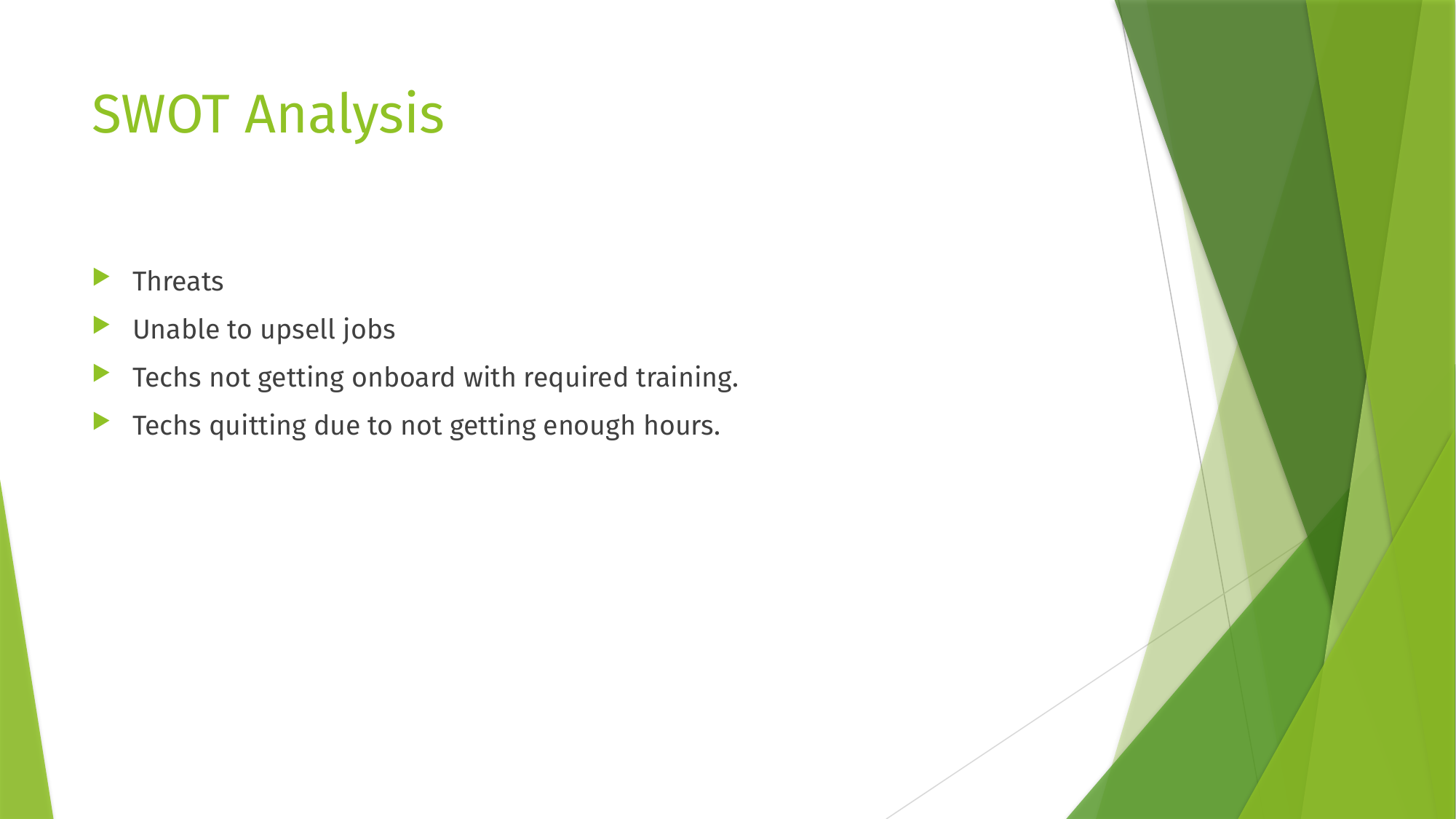

# SWOT Analysis
Threats
Unable to upsell jobs
Techs not getting onboard with required training.
Techs quitting due to not getting enough hours.